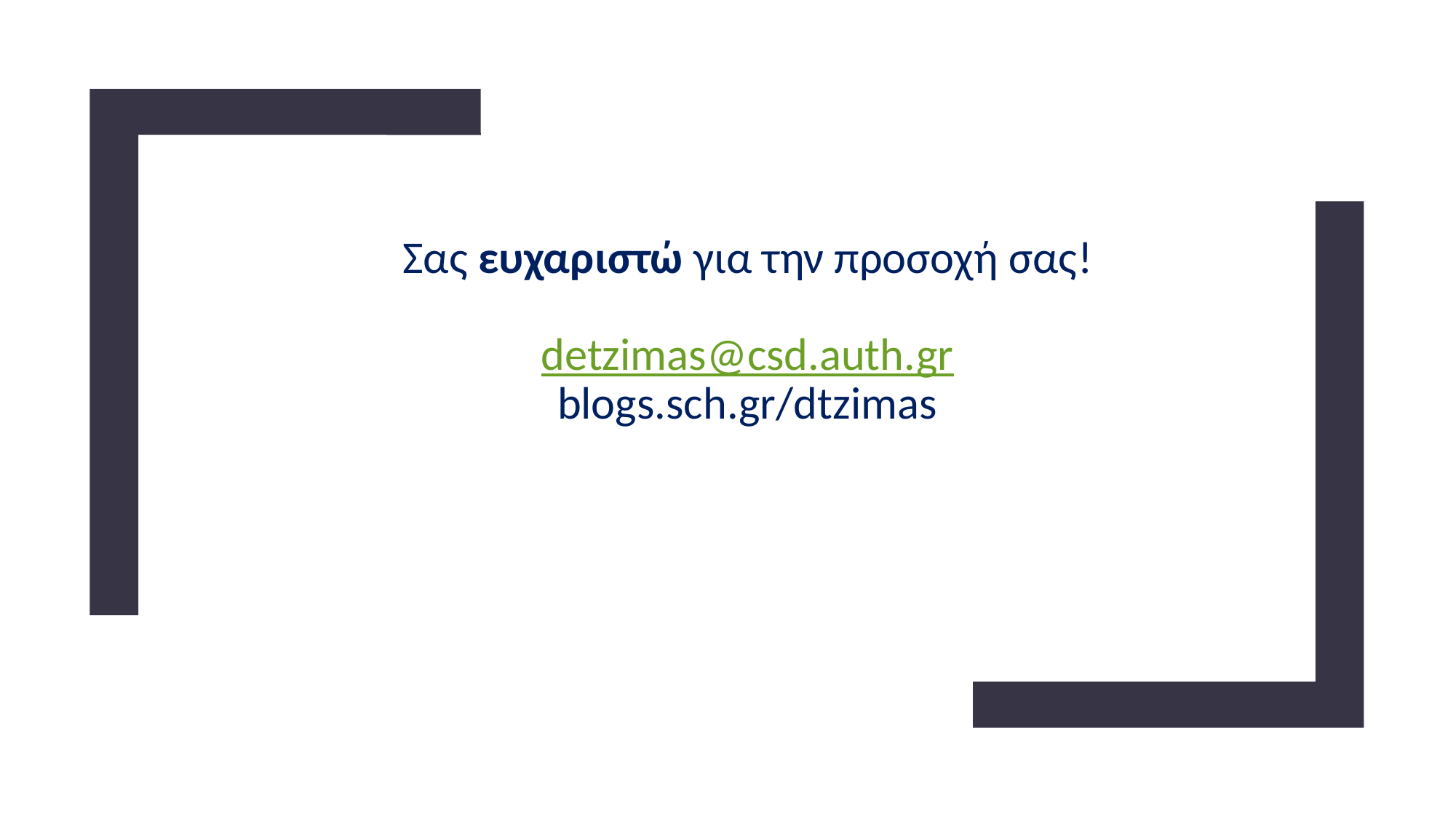

# Σας ευχαριστώ για την προσοχή σας! detzimas@csd.auth.gr blogs.sch.gr/dtzimas